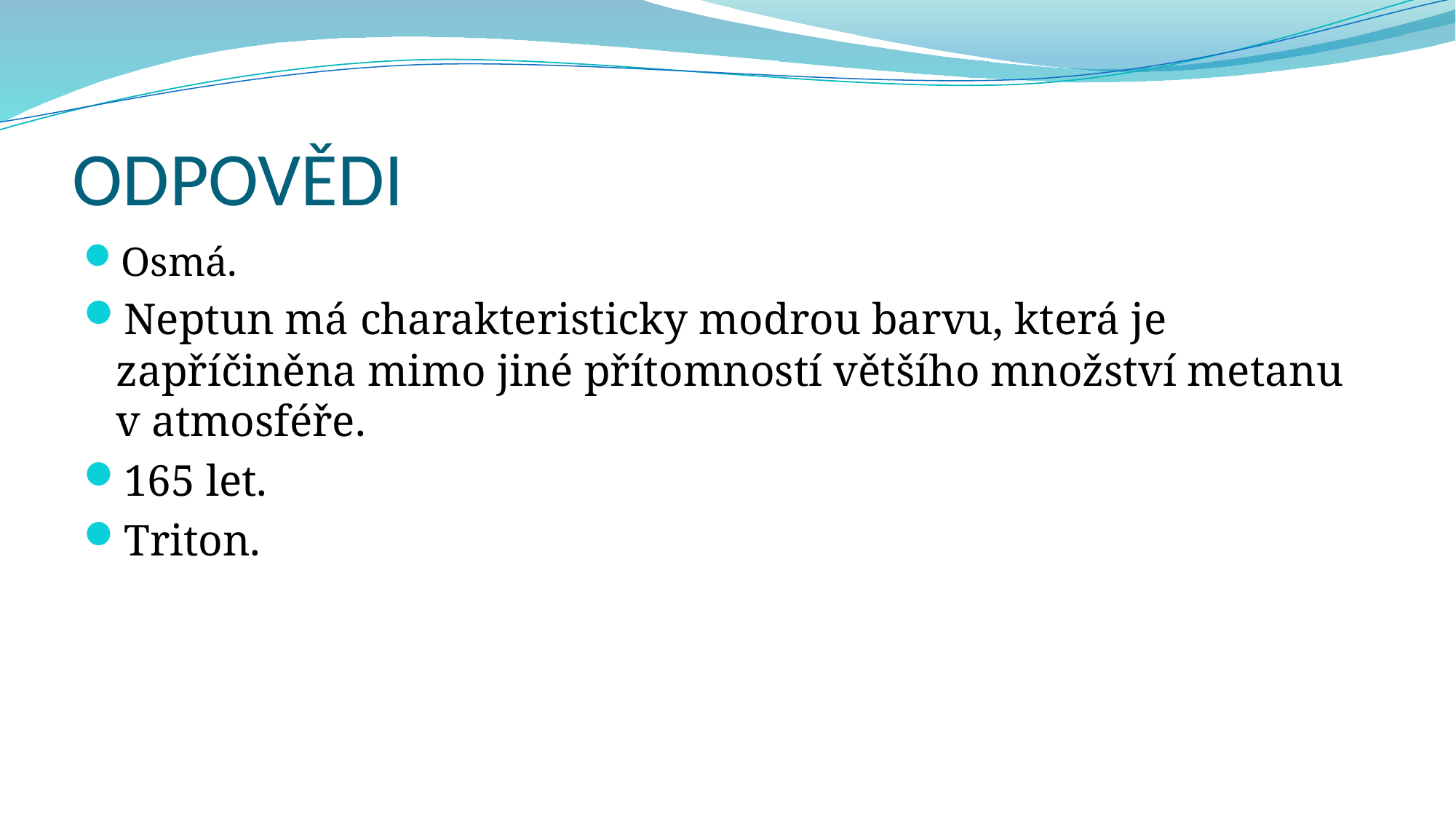

# ODPOVĚDI
Osmá.
Neptun má charakteristicky modrou barvu, která je zapříčiněna mimo jiné přítomností většího množství metanu v atmosféře.
165 let.
Triton.